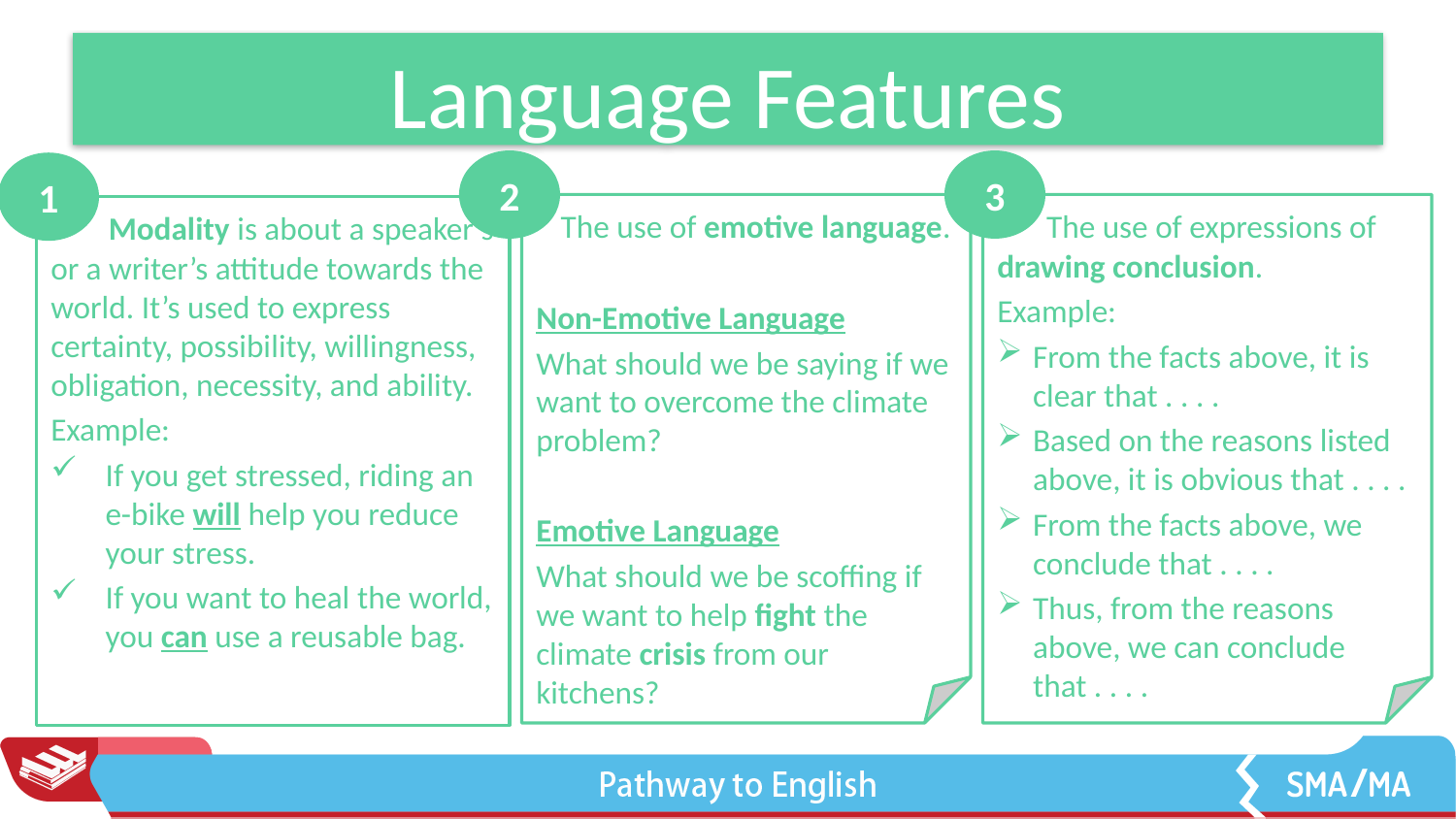

# Language Features
2
3
1
   The use of emotive language.

Non-Emotive Language
What should we be saying if we want to overcome the climate problem?

Emotive Language
What should we be scoffing if we want to help fight the climate crisis from our kitchens?
      The use of expressions of drawing conclusion.
Example:
From the facts above, it is clear that . . . .
Based on the reasons listed above, it is obvious that . . . .
From the facts above, we conclude that . . . .
Thus, from the reasons above, we can conclude that . . . .
       Modality is about a speaker’s or a writer’s attitude towards the world. It’s used to express certainty, possibility, willingness, obligation, necessity, and ability.
Example:
If you get stressed, riding an e-bike will help you reduce your stress.
If you want to heal the world, you can use a reusable bag.